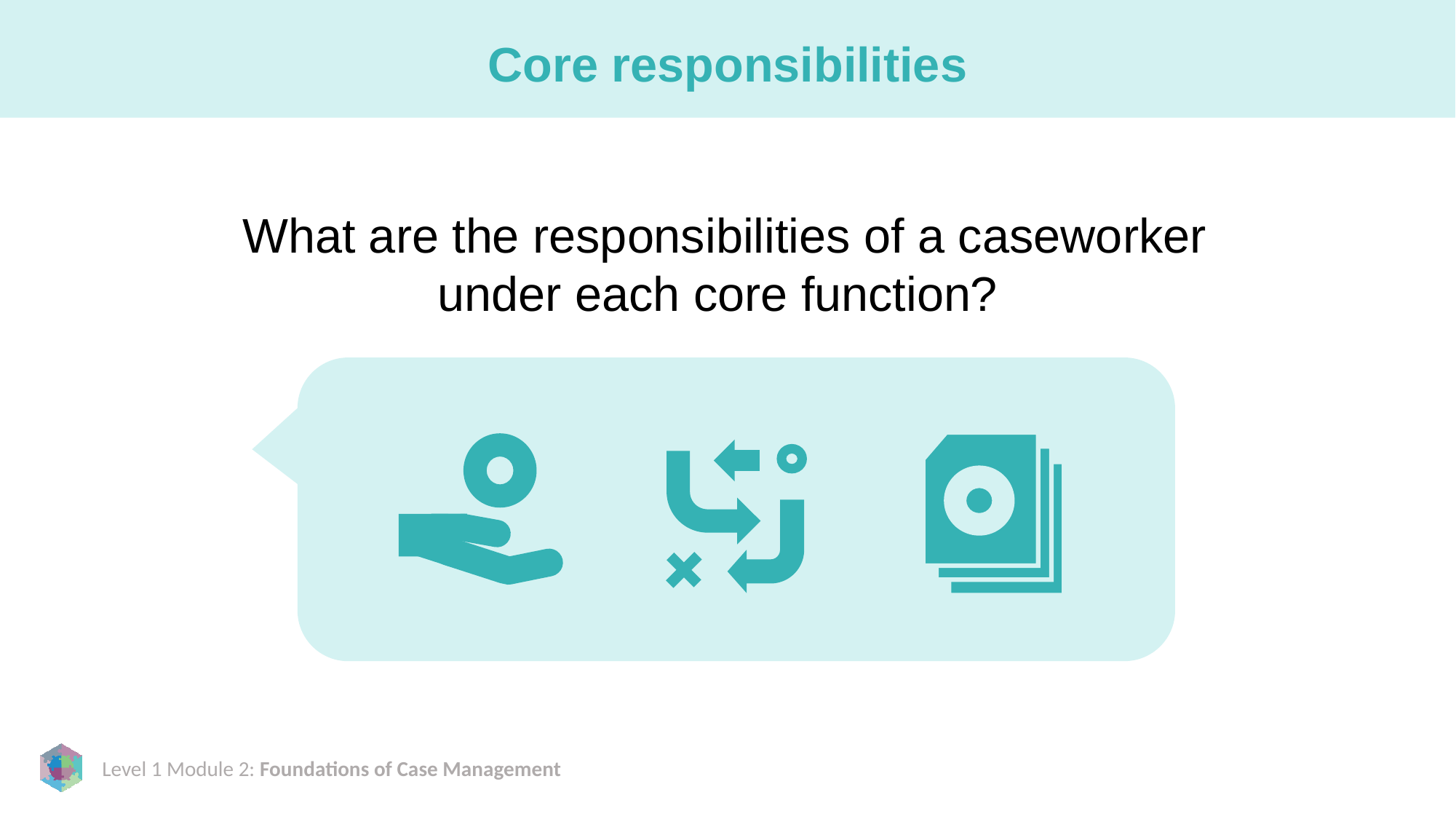

# Core responsibilities
What are the responsibilities of a caseworker under each core function?